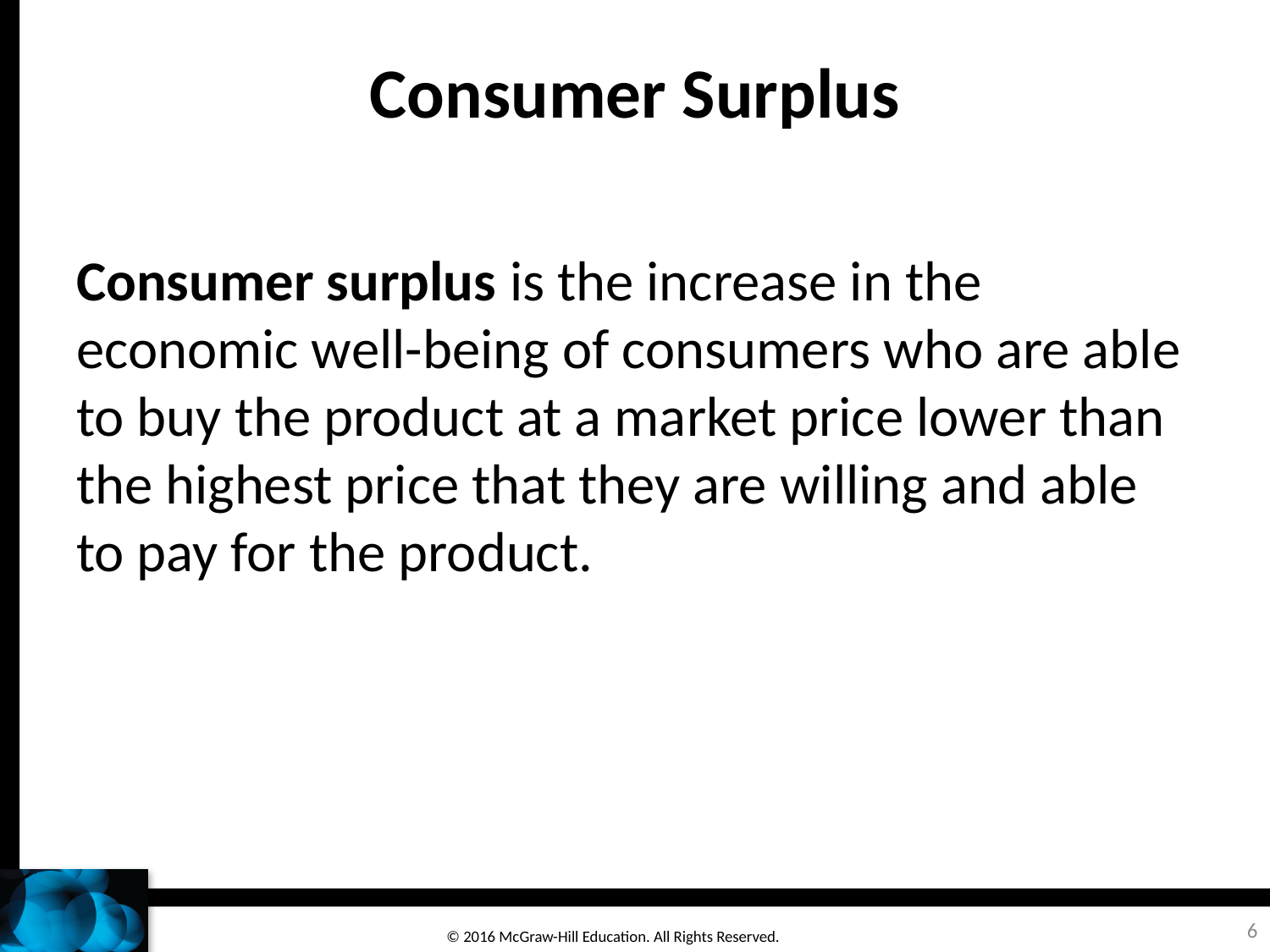

# Consumer Surplus

Consumer surplus is the increase in the economic well-being of consumers who are able to buy the product at a market price lower than the highest price that they are willing and able to pay for the product.
6
© 2016 McGraw-Hill Education. All Rights Reserved.